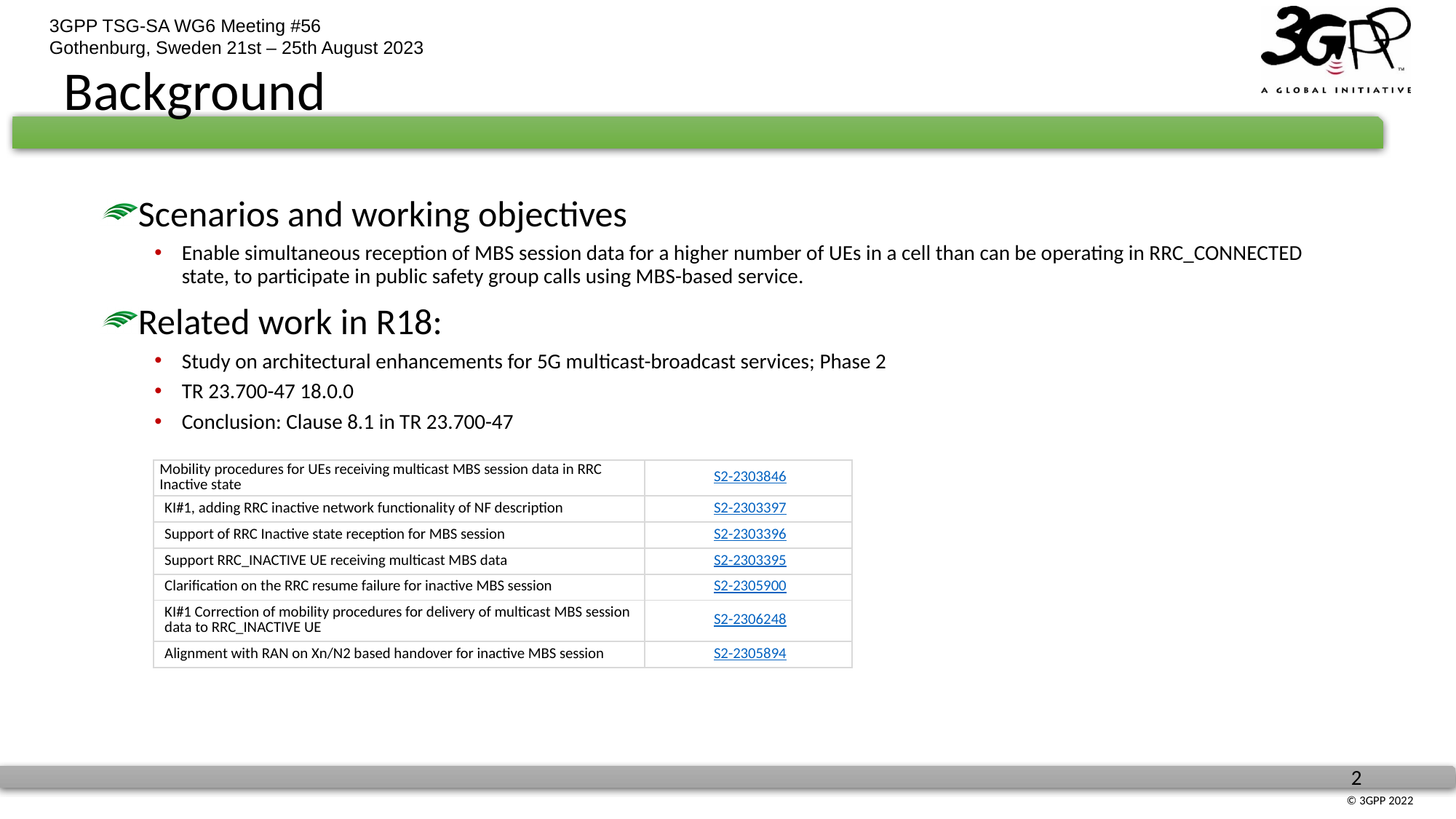

# Background
Scenarios and working objectives
Enable simultaneous reception of MBS session data for a higher number of UEs in a cell than can be operating in RRC_CONNECTED state, to participate in public safety group calls using MBS-based service.
Related work in R18:
Study on architectural enhancements for 5G multicast-broadcast services; Phase 2
TR 23.700-47 18.0.0
Conclusion: Clause 8.1 in TR 23.700-47

| Mobility procedures for UEs receiving multicast MBS session data in RRC Inactive state | S2-2303846 |
| --- | --- |
| KI#1, adding RRC inactive network functionality of NF description | S2-2303397 |
| Support of RRC Inactive state reception for MBS session | S2-2303396 |
| Support RRC\_INACTIVE UE receiving multicast MBS data | S2-2303395 |
| Clarification on the RRC resume failure for inactive MBS session | S2-2305900 |
| KI#1 Correction of mobility procedures for delivery of multicast MBS session data to RRC\_INACTIVE UE | S2-2306248 |
| Alignment with RAN on Xn/N2 based handover for inactive MBS session | S2-2305894 |